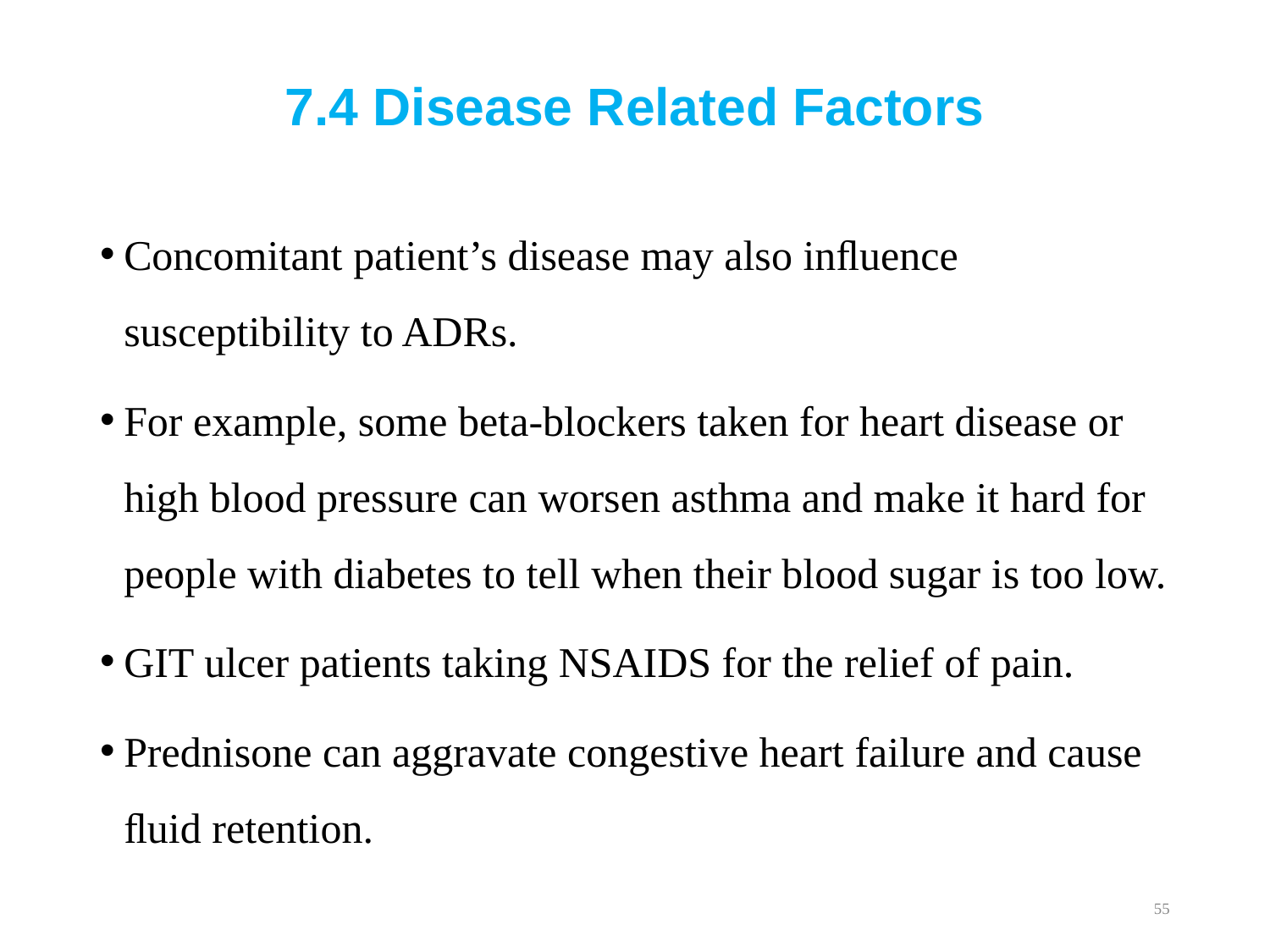

# 7.4 Disease Related Factors
Concomitant patient’s disease may also inﬂuence susceptibility to ADRs.
For example, some beta-blockers taken for heart disease or high blood pressure can worsen asthma and make it hard for people with diabetes to tell when their blood sugar is too low.
GIT ulcer patients taking NSAIDS for the relief of pain.
Prednisone can aggravate congestive heart failure and cause ﬂuid retention.
55